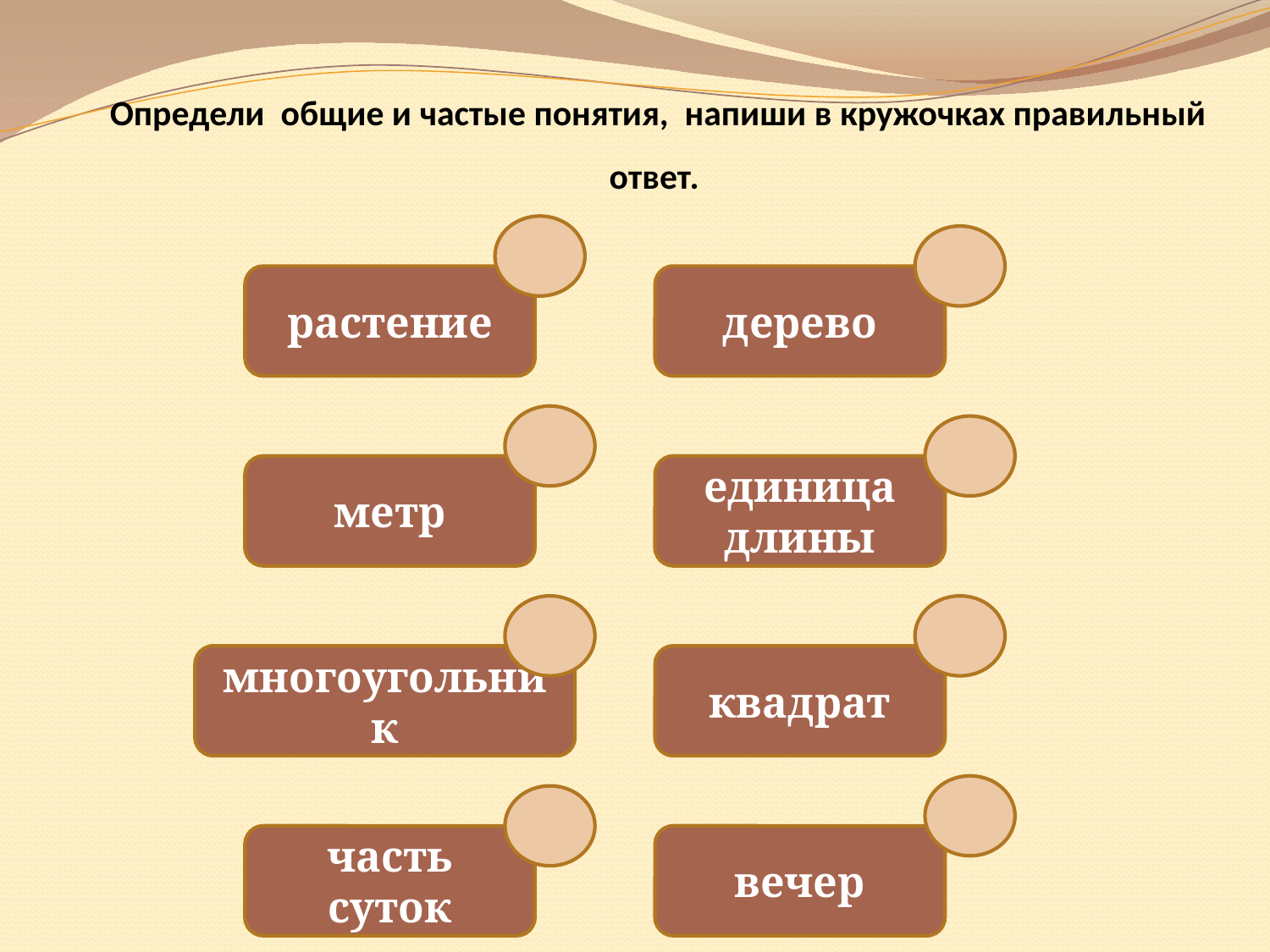

# Определи  общие и частые понятия,  напиши в кружочках правильный ответ.

растение
дерево

метр
единица длины

многоугольник
квадрат

часть суток
вечер